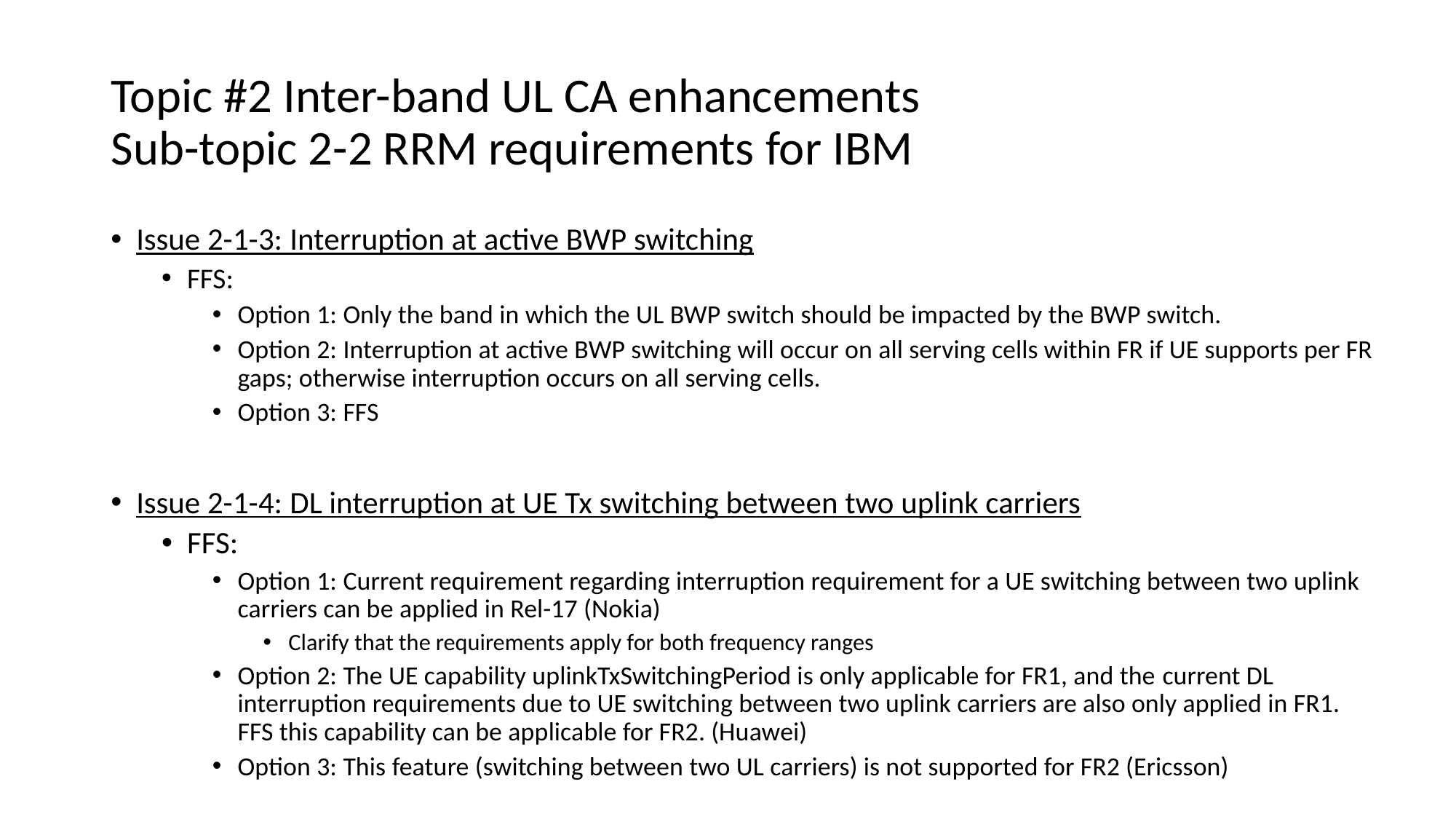

# Topic #2 Inter-band UL CA enhancements Sub-topic 2-2 RRM requirements for IBM
Issue 2-1-3: Interruption at active BWP switching
FFS:
Option 1: Only the band in which the UL BWP switch should be impacted by the BWP switch.
Option 2: Interruption at active BWP switching will occur on all serving cells within FR if UE supports per FR gaps; otherwise interruption occurs on all serving cells.
Option 3: FFS

Issue 2-1-4: DL interruption at UE Tx switching between two uplink carriers
FFS:
Option 1: Current requirement regarding interruption requirement for a UE switching between two uplink carriers can be applied in Rel-17 (Nokia)
Clarify that the requirements apply for both frequency ranges
Option 2: The UE capability uplinkTxSwitchingPeriod is only applicable for FR1, and the current DL interruption requirements due to UE switching between two uplink carriers are also only applied in FR1. FFS this capability can be applicable for FR2. (Huawei)
Option 3: This feature (switching between two UL carriers) is not supported for FR2 (Ericsson)